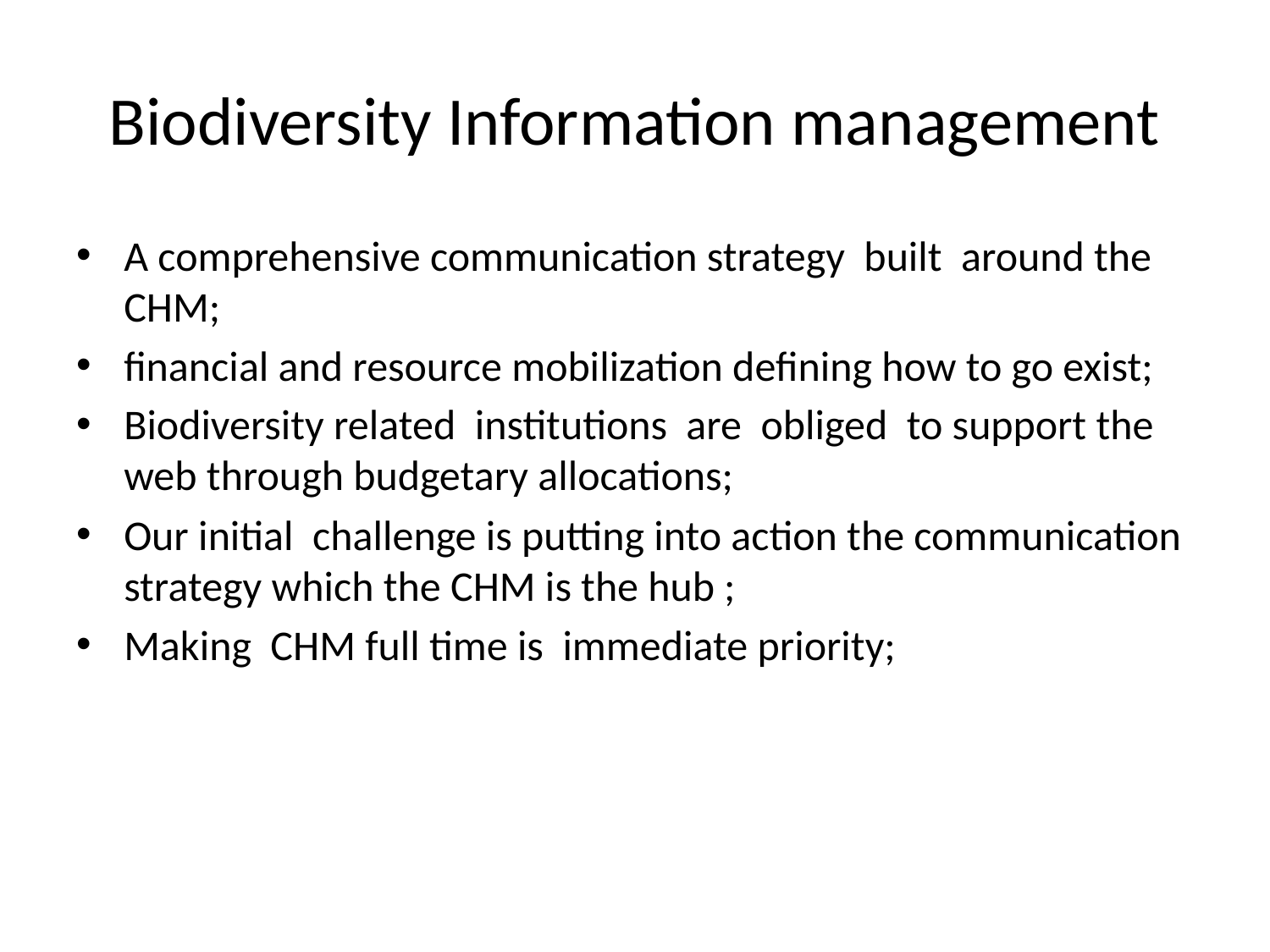

# Biodiversity Information management
A comprehensive communication strategy  built  around the CHM;
financial and resource mobilization defining how to go exist;
Biodiversity related  institutions  are  obliged  to support the web through budgetary allocations;
Our initial  challenge is putting into action the communication strategy which the CHM is the hub ;
Making  CHM full time is  immediate priority;